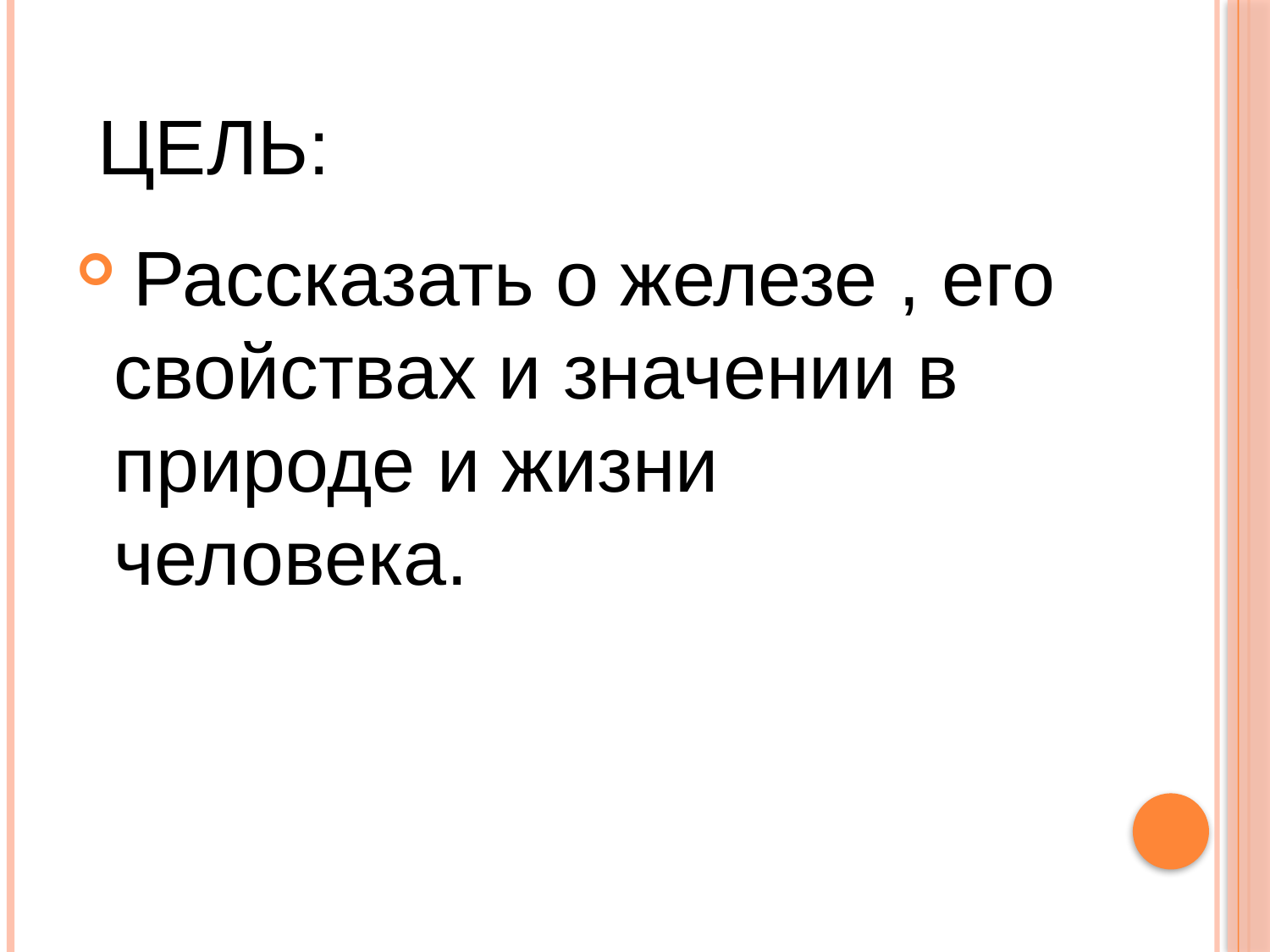

# Цель:
 Рассказать о железе , его свойствах и значении в природе и жизни человека.